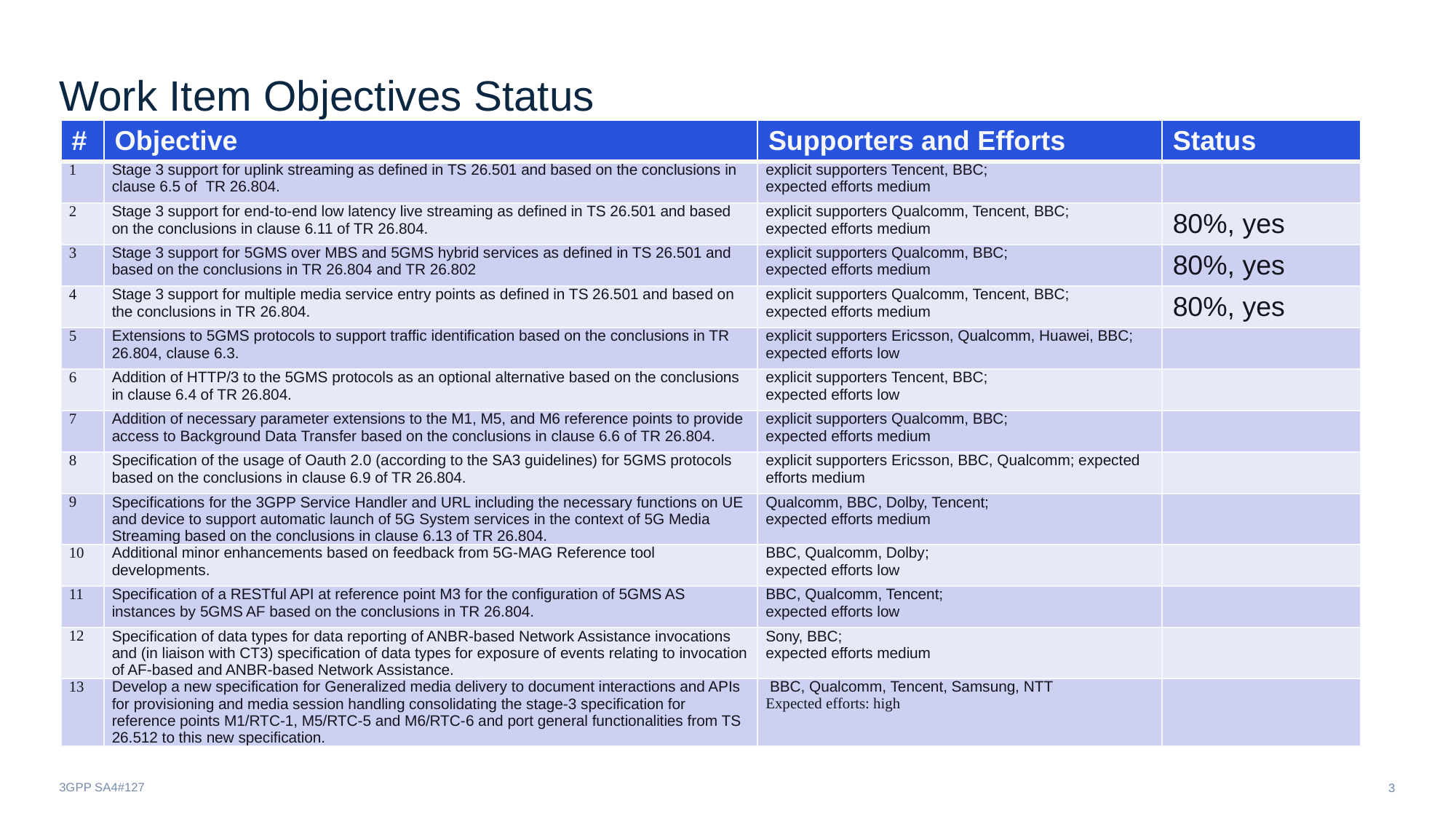

# Work Item Objectives Status
| # | Objective | Supporters and Efforts | Status |
| --- | --- | --- | --- |
| 1 | Stage 3 support for uplink streaming as defined in TS 26.501 and based on the conclusions in clause 6.5 of TR 26.804. | explicit supporters Tencent, BBC; expected efforts medium |  |
| 2 | Stage 3 support for end-to-end low latency live streaming as defined in TS 26.501 and based on the conclusions in clause 6.11 of TR 26.804. | explicit supporters Qualcomm, Tencent, BBC; expected efforts medium | 80%, yes |
| 3 | Stage 3 support for 5GMS over MBS and 5GMS hybrid services as defined in TS 26.501 and based on the conclusions in TR 26.804 and TR 26.802 | explicit supporters Qualcomm, BBC; expected efforts medium | 80%, yes |
| 4 | Stage 3 support for multiple media service entry points as defined in TS 26.501 and based on the conclusions in TR 26.804. | explicit supporters Qualcomm, Tencent, BBC; expected efforts medium | 80%, yes |
| 5 | Extensions to 5GMS protocols to support traffic identification based on the conclusions in TR 26.804, clause 6.3. | explicit supporters Ericsson, Qualcomm, Huawei, BBC; expected efforts low |  |
| 6 | Addition of HTTP/3 to the 5GMS protocols as an optional alternative based on the conclusions in clause 6.4 of TR 26.804. | explicit supporters Tencent, BBC; expected efforts low |  |
| 7 | Addition of necessary parameter extensions to the M1, M5, and M6 reference points to provide access to Background Data Transfer based on the conclusions in clause 6.6 of TR 26.804. | explicit supporters Qualcomm, BBC; expected efforts medium |  |
| 8 | Specification of the usage of Oauth 2.0 (according to the SA3 guidelines) for 5GMS protocols based on the conclusions in clause 6.9 of TR 26.804. | explicit supporters Ericsson, BBC, Qualcomm; expected efforts medium |  |
| 9 | Specifications for the 3GPP Service Handler and URL including the necessary functions on UE and device to support automatic launch of 5G System services in the context of 5G Media Streaming based on the conclusions in clause 6.13 of TR 26.804. | Qualcomm, BBC, Dolby, Tencent; expected efforts medium |  |
| 10 | Additional minor enhancements based on feedback from 5G-MAG Reference tool developments. | BBC, Qualcomm, Dolby; expected efforts low |  |
| 11 | Specification of a RESTful API at reference point M3 for the configuration of 5GMS AS instances by 5GMS AF based on the conclusions in TR 26.804. | BBC, Qualcomm, Tencent; expected efforts low |  |
| 12 | Specification of data types for data reporting of ANBR-based Network Assistance invocations and (in liaison with CT3) specification of data types for exposure of events relating to invocation of AF-based and ANBR-based Network Assistance. | Sony, BBC; expected efforts medium |  |
| 13 | Develop a new specification for Generalized media delivery to document interactions and APIs for provisioning and media session handling consolidating the stage-3 specification for reference points M1/RTC-1, M5/RTC-5 and M6/RTC-6 and port general functionalities from TS 26.512 to this new specification. | BBC, Qualcomm, Tencent, Samsung, NTT Expected efforts: high |  |
3GPP SA4#127